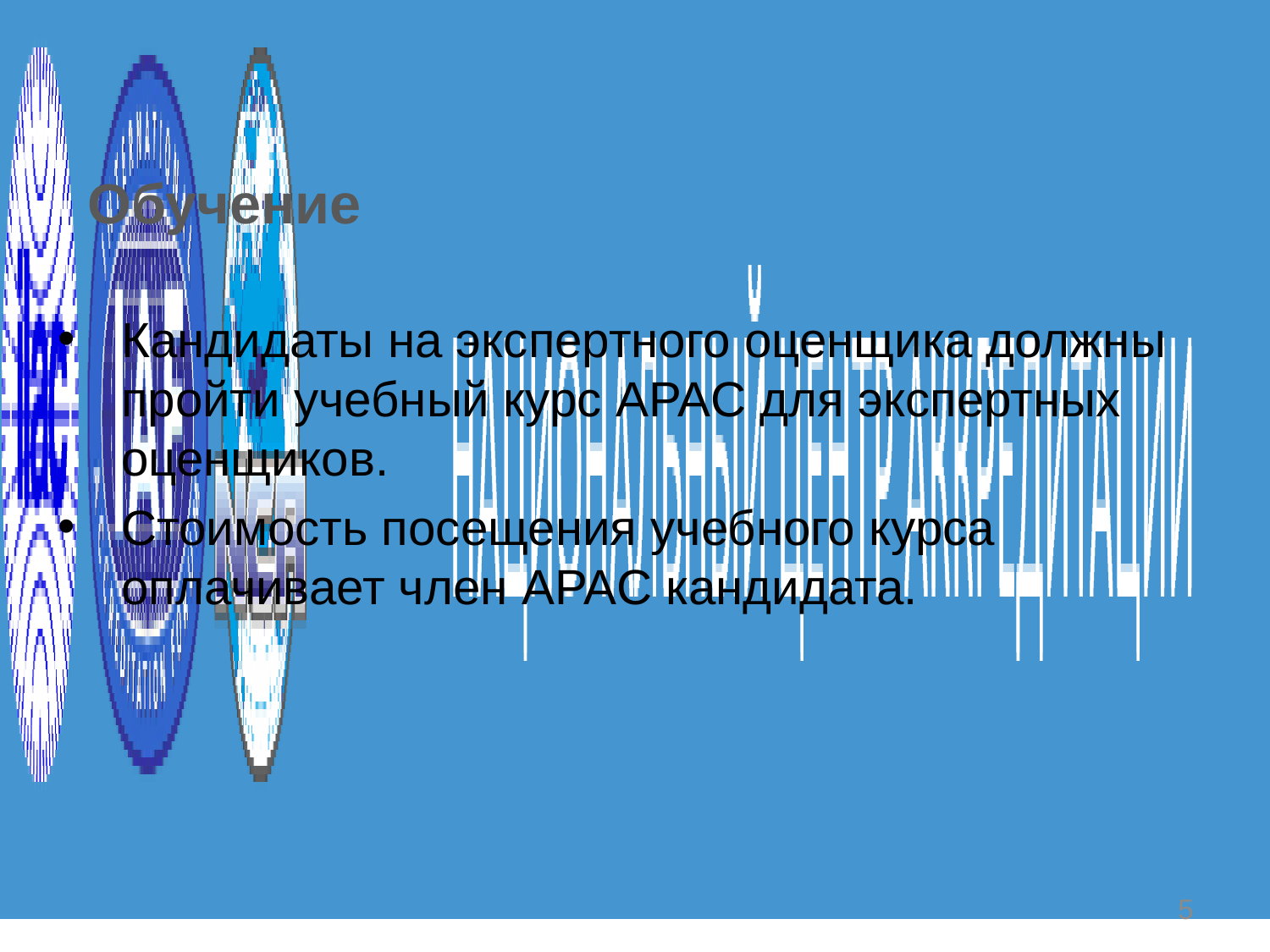

# Обучение

Кандидаты на экспертного оценщика должны пройти учебный курс APAC для экспертных оценщиков.
Стоимость посещения учебного курса оплачивает член APAC кандидата.
5